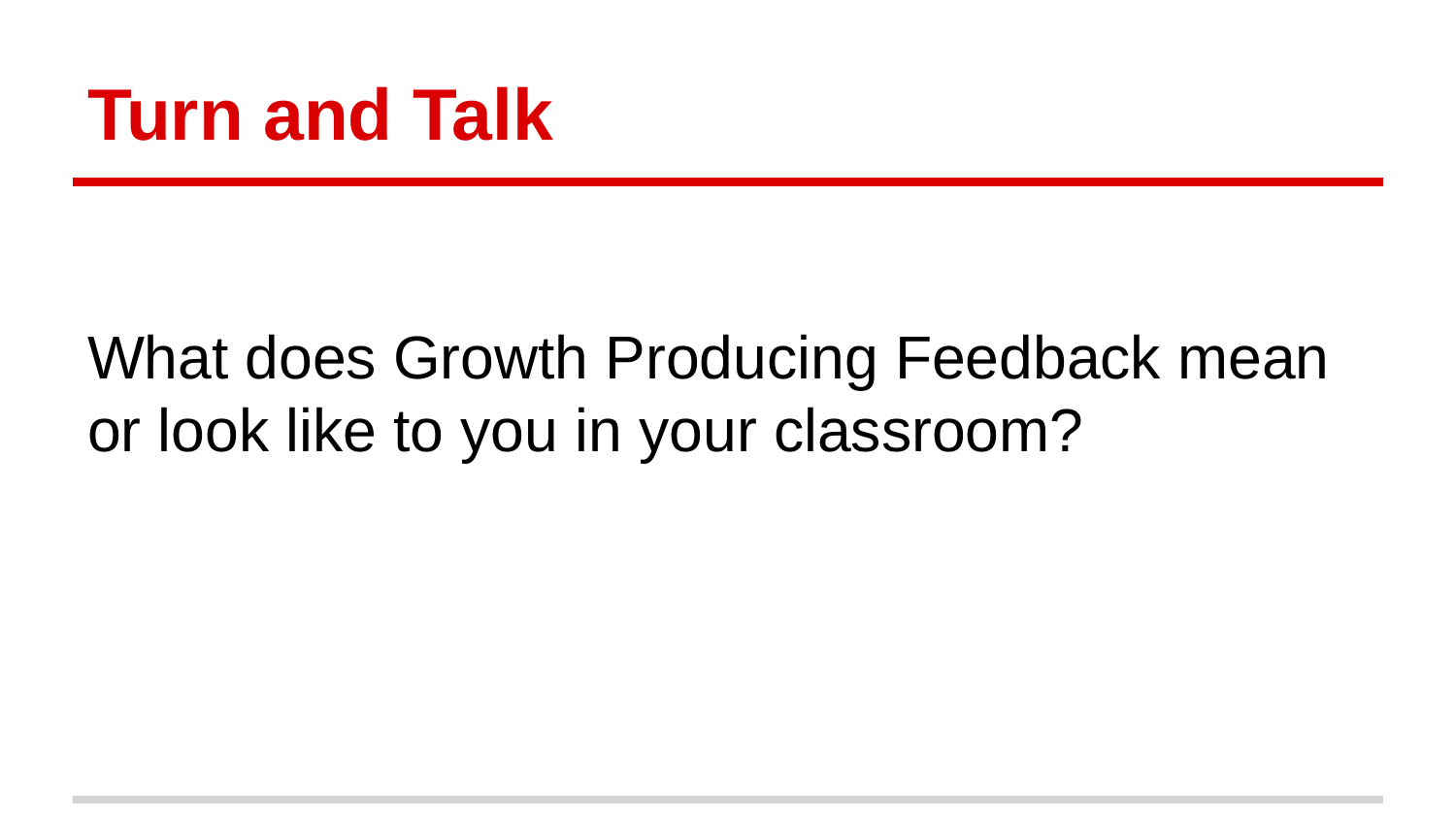

# Turn and Talk
What does Growth Producing Feedback mean or look like to you in your classroom?